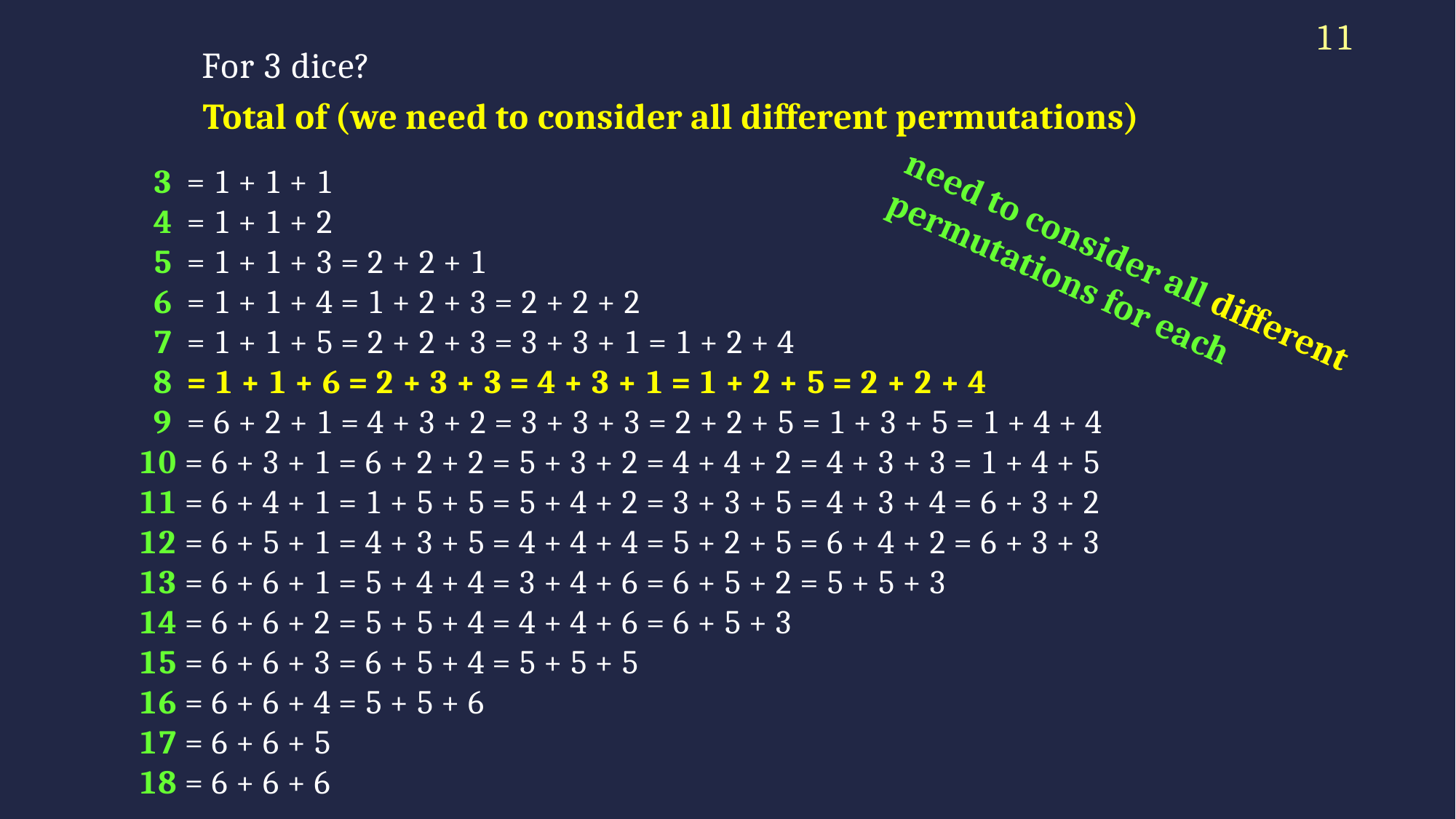

11
For 3 dice?
Total of (we need to consider all different permutations)

  3  = 1 + 1 + 1
  4  = 1 + 1 + 2
  5  = 1 + 1 + 3 = 2 + 2 + 1
  6  = 1 + 1 + 4 = 1 + 2 + 3 = 2 + 2 + 2
  7  = 1 + 1 + 5 = 2 + 2 + 3 = 3 + 3 + 1 = 1 + 2 + 4
  8  = 1 + 1 + 6 = 2 + 3 + 3 = 4 + 3 + 1 = 1 + 2 + 5 = 2 + 2 + 4
  9  = 6 + 2 + 1 = 4 + 3 + 2 = 3 + 3 + 3 = 2 + 2 + 5 = 1 + 3 + 5 = 1 + 4 + 4
10 = 6 + 3 + 1 = 6 + 2 + 2 = 5 + 3 + 2 = 4 + 4 + 2 = 4 + 3 + 3 = 1 + 4 + 5
11 = 6 + 4 + 1 = 1 + 5 + 5 = 5 + 4 + 2 = 3 + 3 + 5 = 4 + 3 + 4 = 6 + 3 + 2
12 = 6 + 5 + 1 = 4 + 3 + 5 = 4 + 4 + 4 = 5 + 2 + 5 = 6 + 4 + 2 = 6 + 3 + 3
13 = 6 + 6 + 1 = 5 + 4 + 4 = 3 + 4 + 6 = 6 + 5 + 2 = 5 + 5 + 3
14 = 6 + 6 + 2 = 5 + 5 + 4 = 4 + 4 + 6 = 6 + 5 + 3
15 = 6 + 6 + 3 = 6 + 5 + 4 = 5 + 5 + 5
16 = 6 + 6 + 4 = 5 + 5 + 6
17 = 6 + 6 + 5
18 = 6 + 6 + 6
need to consider all different permutations for each